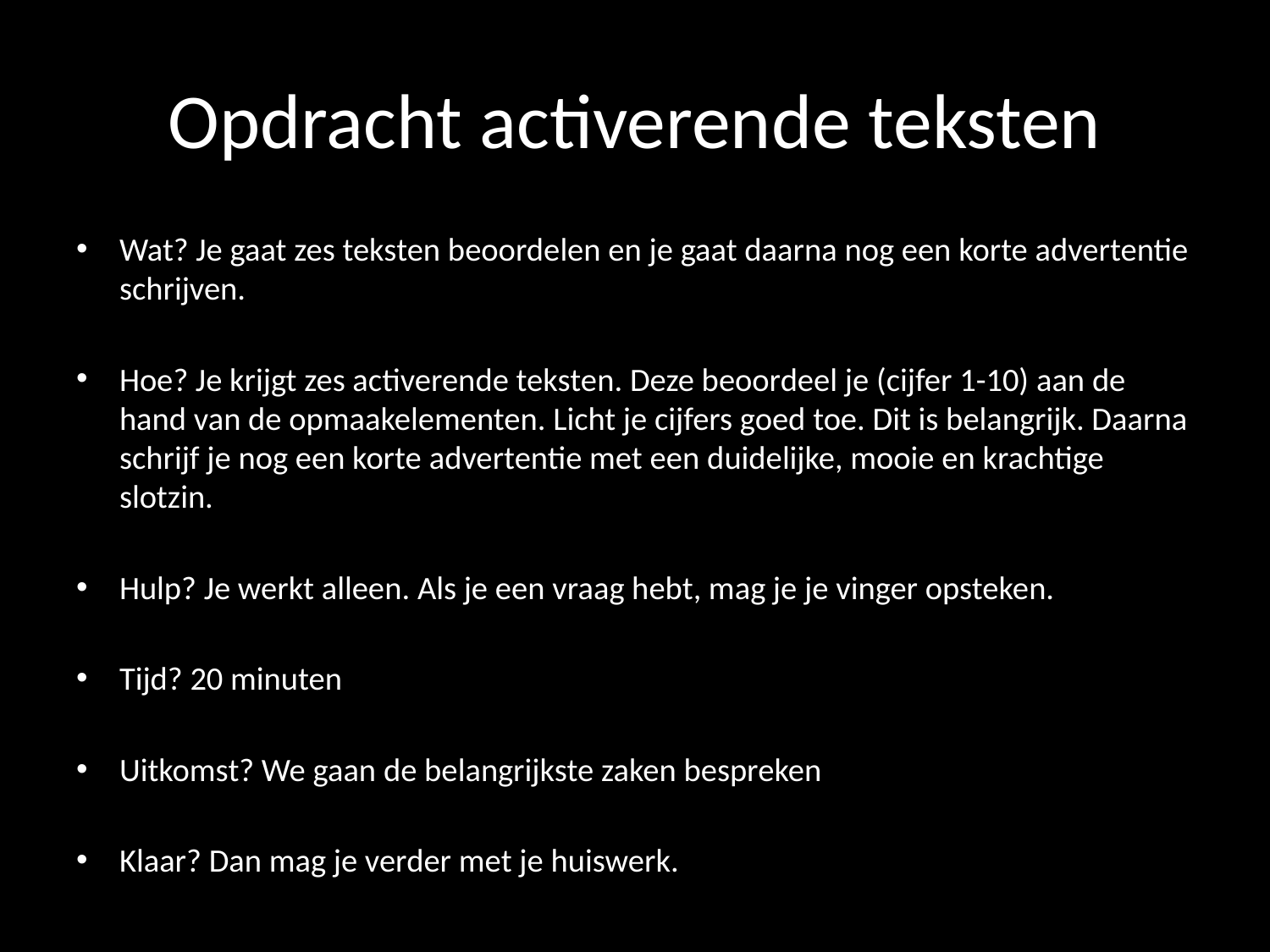

# Opdracht activerende teksten
Wat? Je gaat zes teksten beoordelen en je gaat daarna nog een korte advertentie schrijven.

Hoe? Je krijgt zes activerende teksten. Deze beoordeel je (cijfer 1-10) aan de hand van de opmaakelementen. Licht je cijfers goed toe. Dit is belangrijk. Daarna schrijf je nog een korte advertentie met een duidelijke, mooie en krachtige slotzin.

Hulp? Je werkt alleen. Als je een vraag hebt, mag je je vinger opsteken.

Tijd? 20 minuten

Uitkomst? We gaan de belangrijkste zaken bespreken

Klaar? Dan mag je verder met je huiswerk.